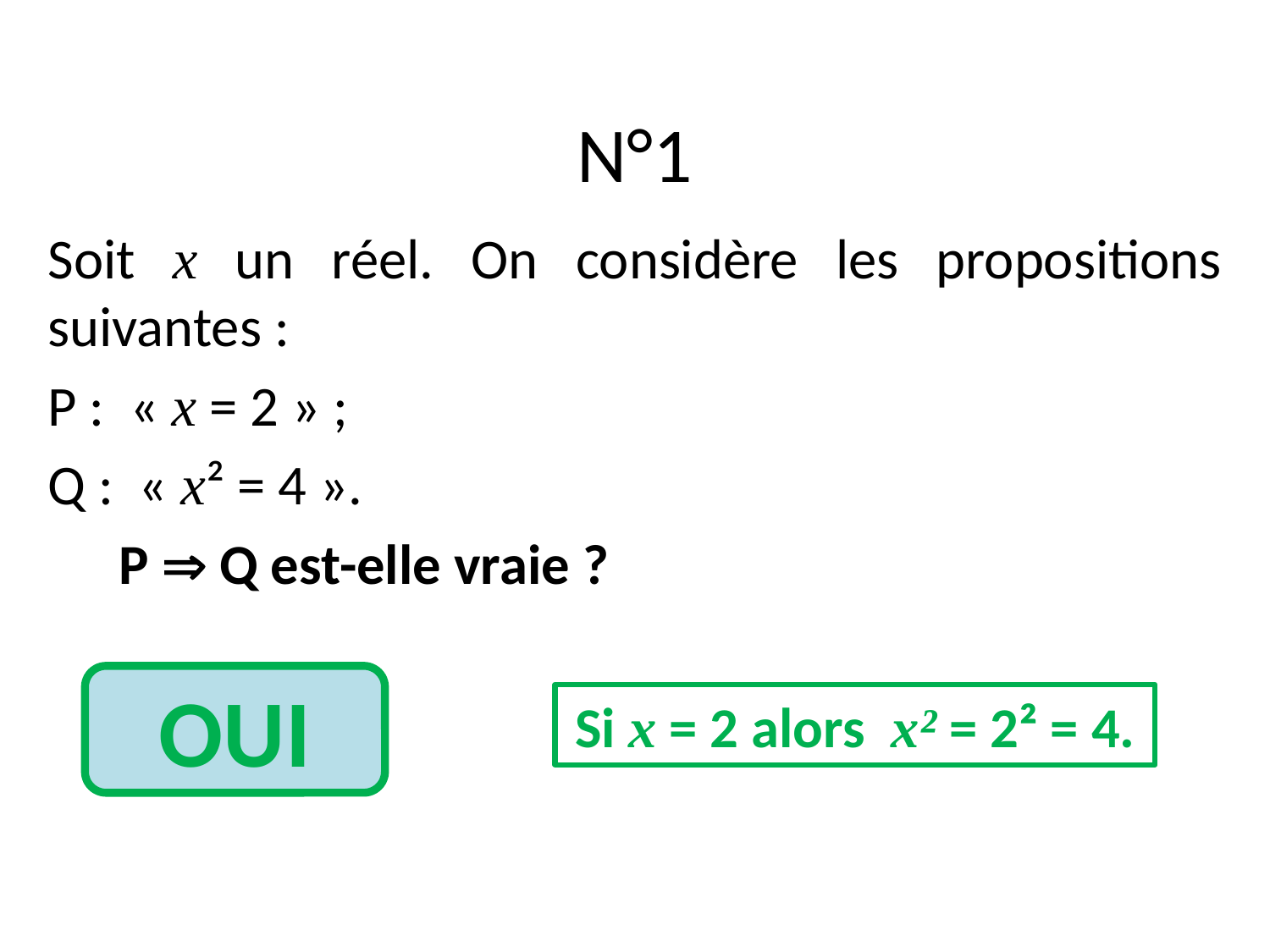

# N°1
Soit x un réel. On considère les propositions suivantes :
P :  « x = 2 » ;
Q :  « x² = 4 ».
	P ⇒ Q est-elle vraie ?

OUI
Si x = 2 alors  x² = 2² = 4.